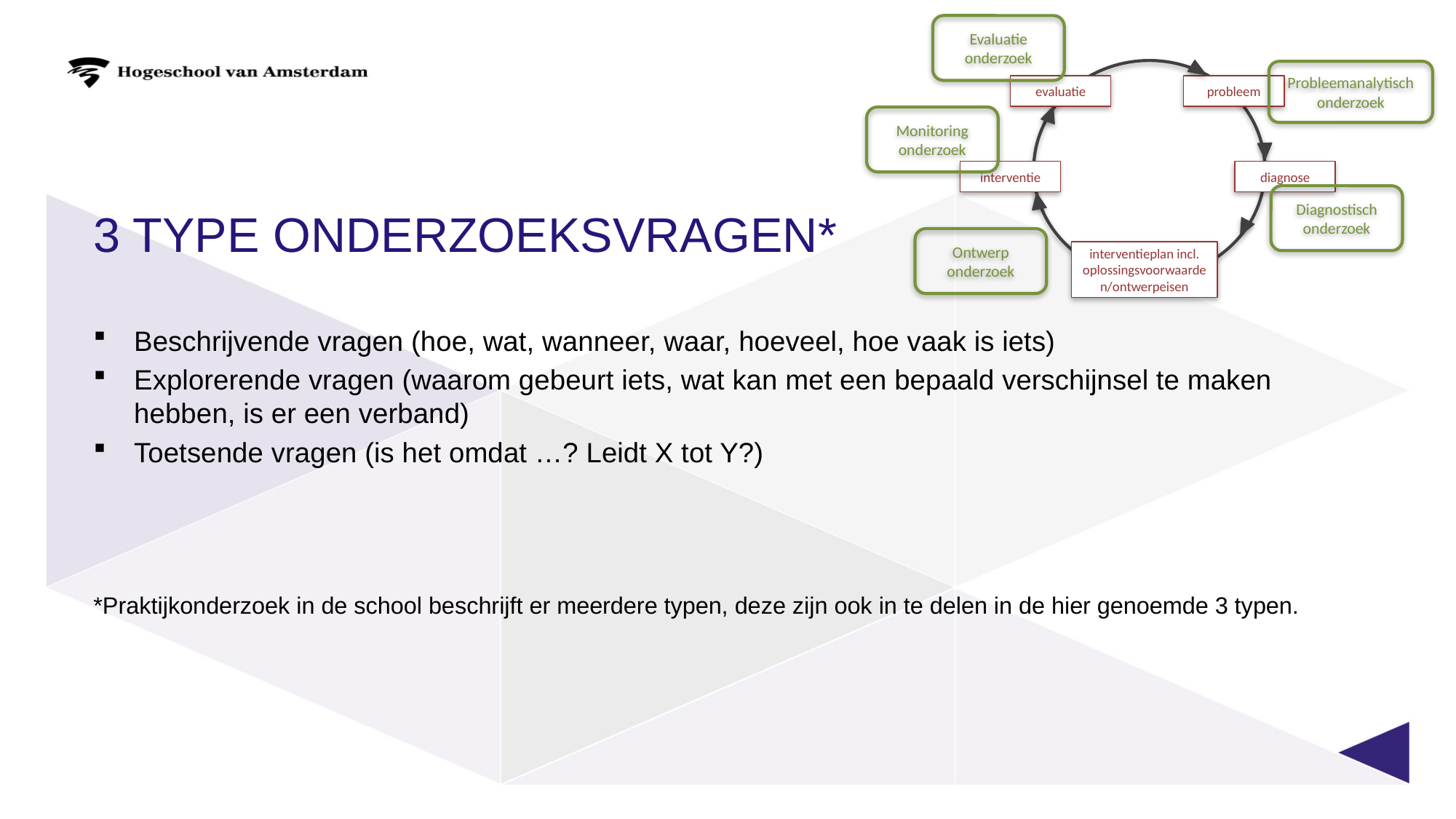

Evaluatie onderzoek

Probleemanalytisch onderzoek

evaluatie
probleem

Monitoring onderzoek

interventie
diagnose
Diagnostisch onderzoek

Ontwerp
onderzoek
interventieplan incl. oplossingsvoorwaarden/ontwerpeisen

# 3 Type onderzoeksvragen*
Beschrijvende vragen (hoe, wat, wanneer, waar, hoeveel, hoe vaak is iets)
Explorerende vragen (waarom gebeurt iets, wat kan met een bepaald verschijnsel te maken hebben, is er een verband)
Toetsende vragen (is het omdat …? Leidt X tot Y?)

*Praktijkonderzoek in de school beschrijft er meerdere typen, deze zijn ook in te delen in de hier genoemde 3 typen.